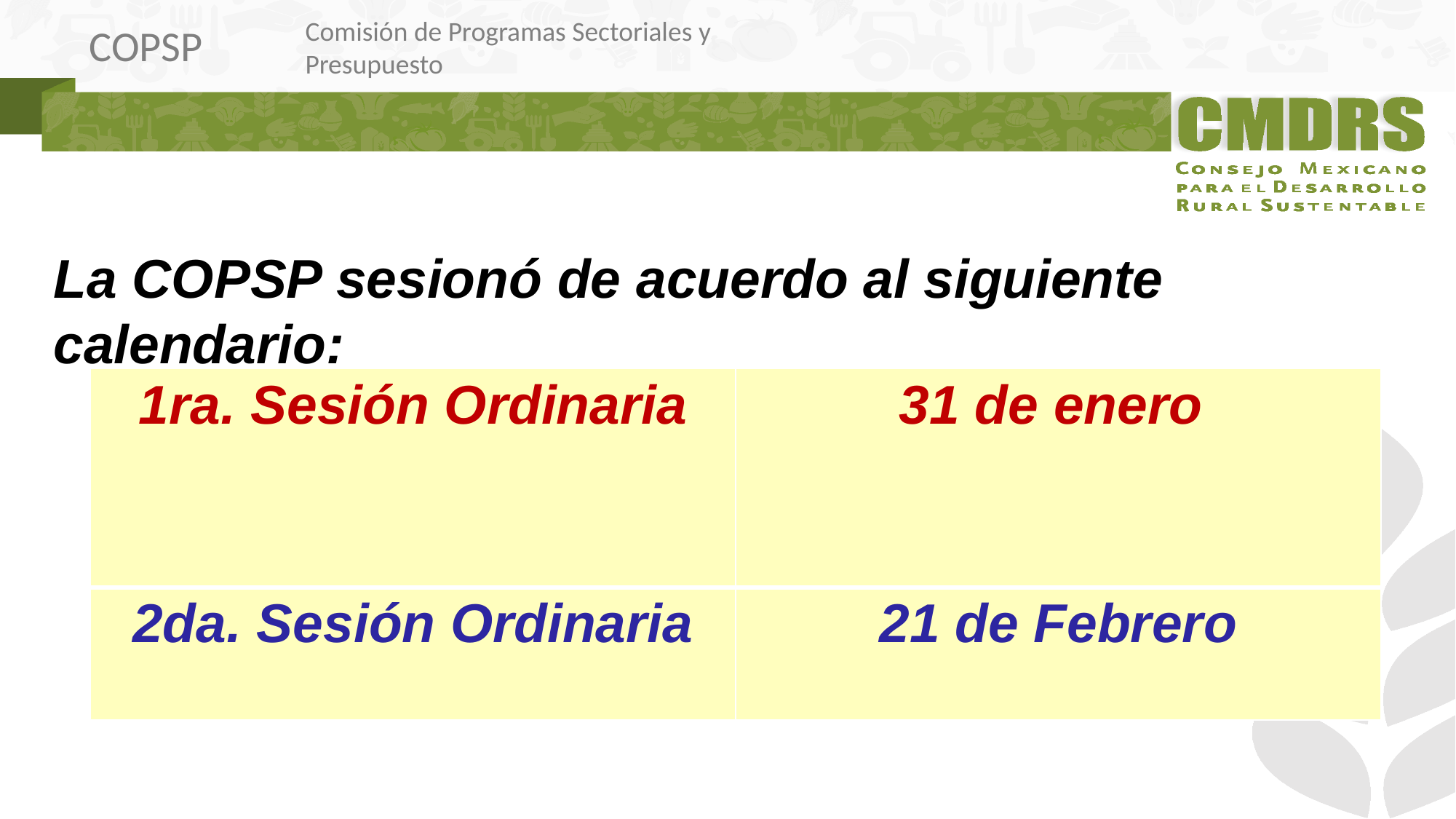

La COPSP sesionó de acuerdo al siguiente calendario:
| 1ra. Sesión Ordinaria | 31 de enero |
| --- | --- |
| 2da. Sesión Ordinaria | 21 de Febrero |